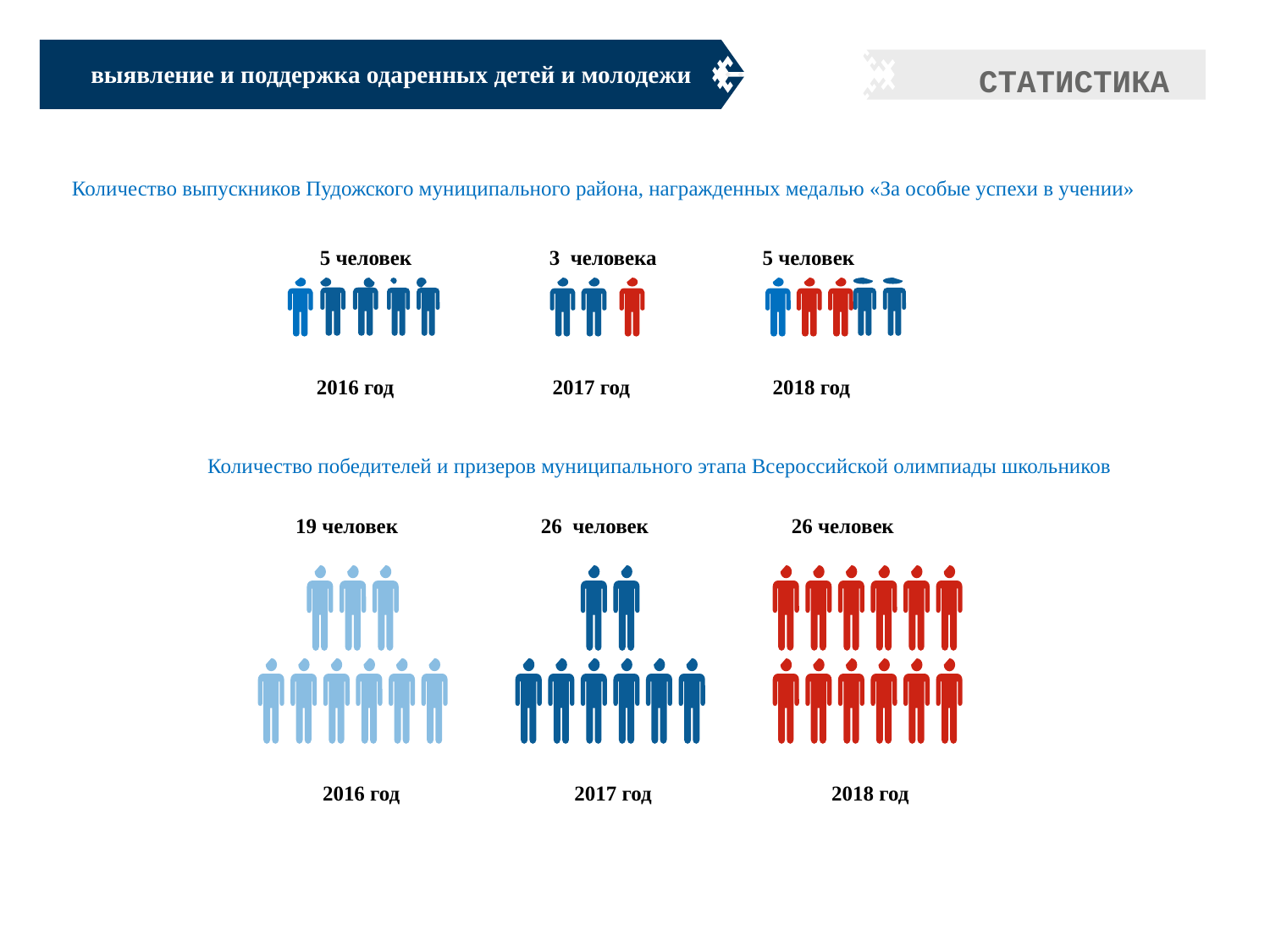

выявление и поддержка одаренных детей и молодежи

СТАТИСТИКА

Количество выпускников Пудожского муниципального района, награжденных медалью «За особые успехи в учении»
5 человек                          3  человека                    5 человек

     2016 год                              2017 год                           2018 год
Количество победителей и призеров муниципального этапа Всероссийской олимпиады школьников
 19 человек                           26  человек                           26 человек

        2016 год                                 2017 год                                  2018 год